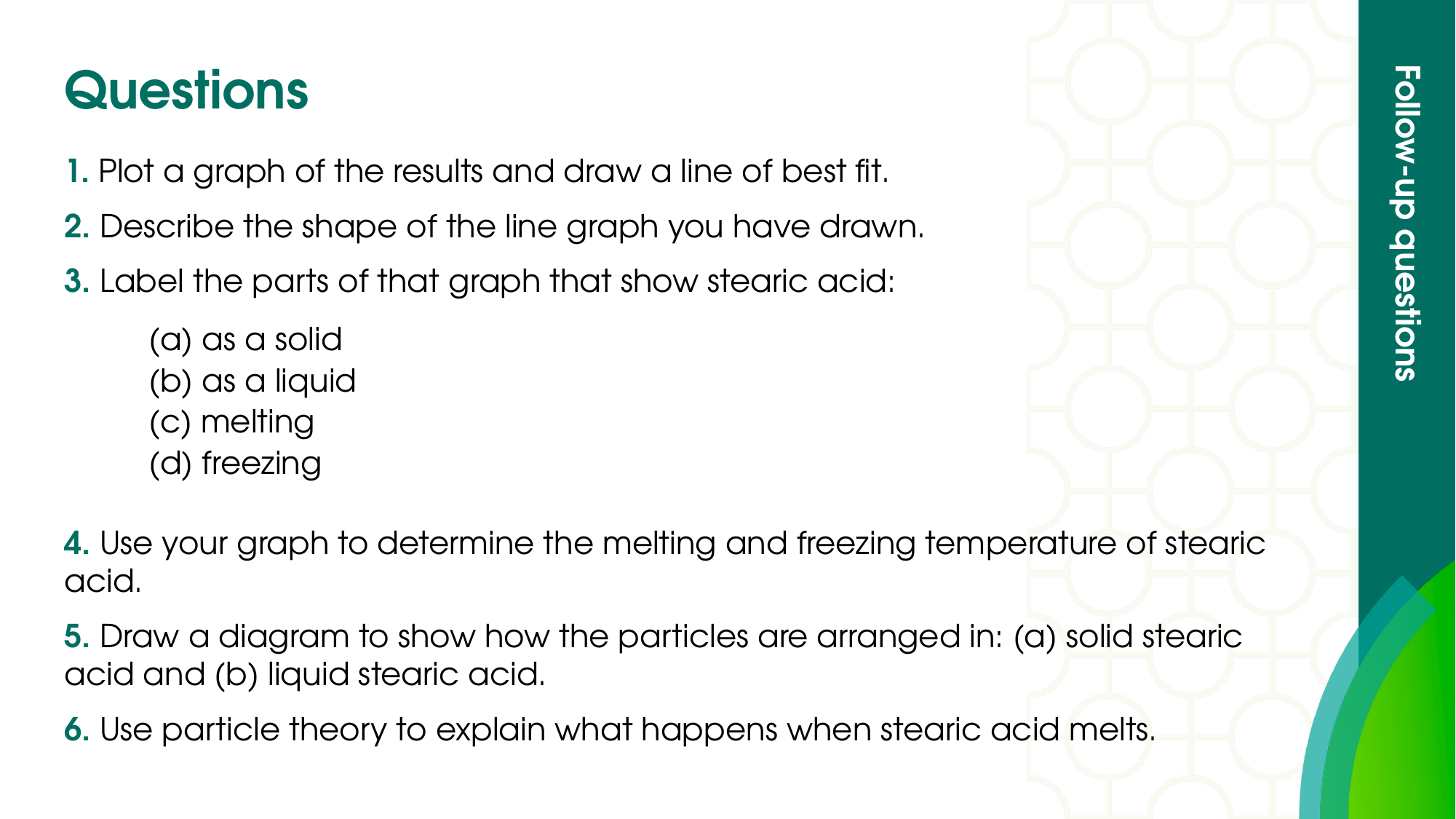

# Questions
Follow-up questions
1. Plot a graph of the results and draw a line of best fit.
2. Describe the shape of the line graph you have drawn.
3. Label the parts of that graph that show stearic acid:
(a) as a solid
(b) as a liquid
(c) melting
(d) freezing

4. Use your graph to determine the melting and freezing temperature of stearic acid.
5. Draw a diagram to show how the particles are arranged in: (a) solid stearic acid and (b) liquid stearic acid.
6. Use particle theory to explain what happens when stearic acid melts.